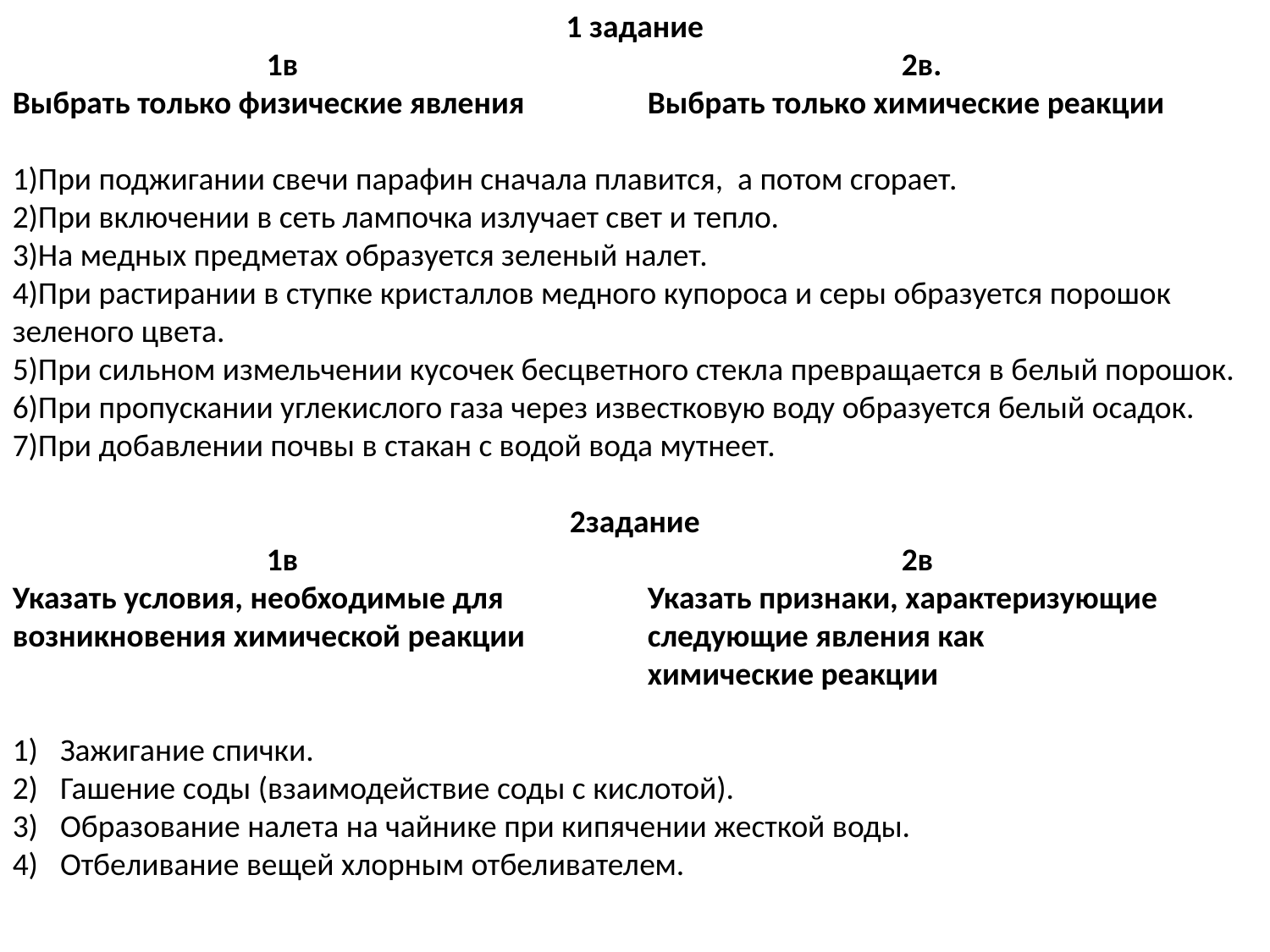

1 задание
		1в					2в.
Выбрать только физические явления  	Выбрать только химические реакции

1)При поджигании свечи парафин сначала плавится,  а потом сгорает.
2)При включении в сеть лампочка излучает свет и тепло.
3)На медных предметах образуется зеленый налет.
4)При растирании в ступке кристаллов медного купороса и серы образуется порошок зеленого цвета.
5)При сильном измельчении кусочек бесцветного стекла превращается в белый порошок.
6)При пропускании углекислого газа через известковую воду образуется белый осадок.
7)При добавлении почвы в стакан с водой вода мутнеет.

2задание
		1в					2в
Указать условия, необходимые для		Указать признаки, характеризующие
возникновения химической реакции	следующие явления как 							химические реакции

Зажигание спички.
Гашение соды (взаимодействие соды с кислотой).
Образование налета на чайнике при кипячении жесткой воды.
Отбеливание вещей хлорным отбеливателем.